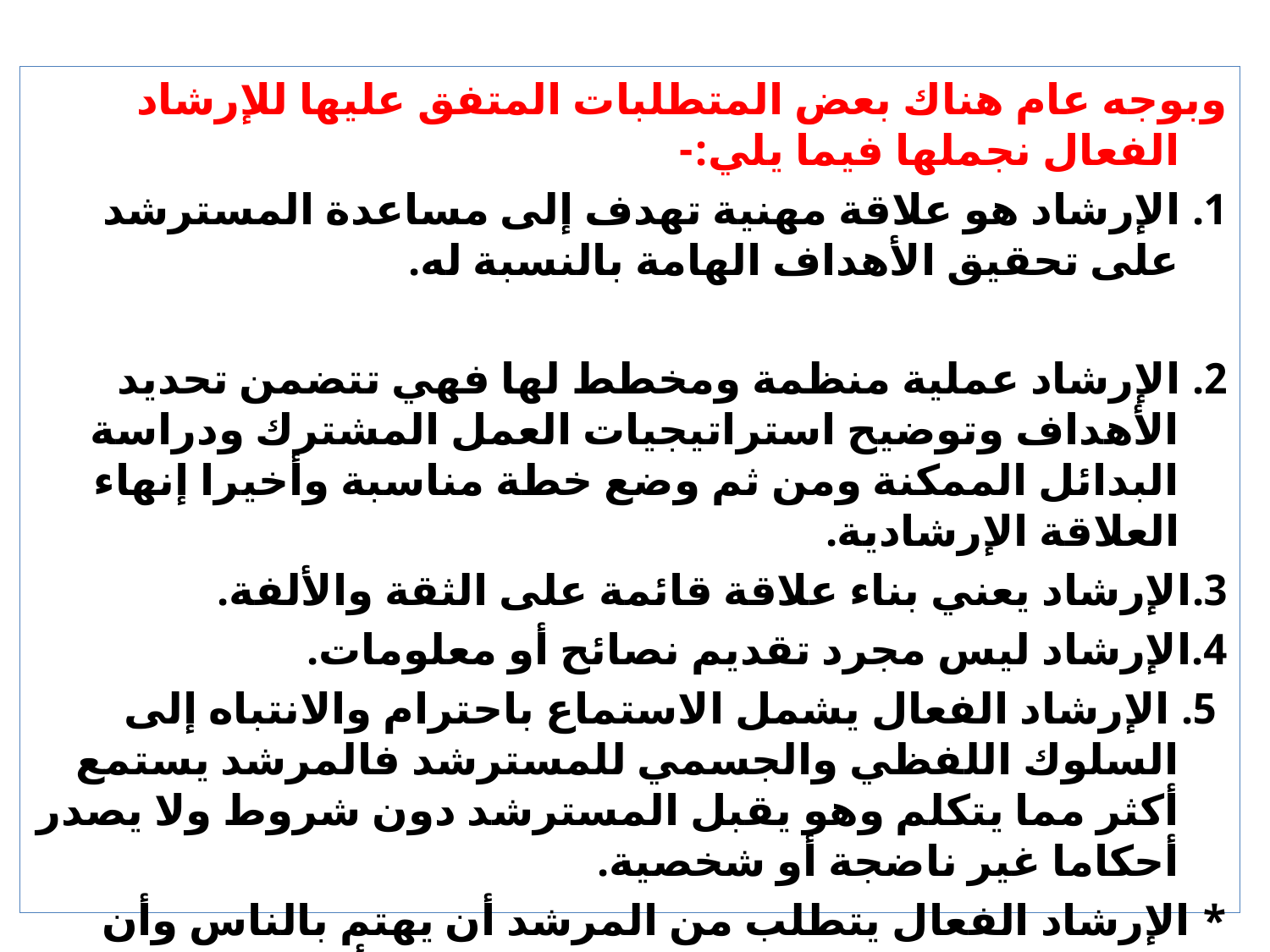

وبوجه عام هناك بعض المتطلبات المتفق عليها للإرشاد الفعال نجملها فيما يلي:-
1. الإرشاد هو علاقة مهنية تهدف إلى مساعدة المسترشد على تحقيق الأهداف الهامة بالنسبة له.

2. الإرشاد عملية منظمة ومخطط لها فهي تتضمن تحديد الأهداف وتوضيح استراتيجيات العمل المشترك ودراسة البدائل الممكنة ومن ثم وضع خطة مناسبة وأخيرا إنهاء العلاقة الإرشادية.
3.الإرشاد يعني بناء علاقة قائمة على الثقة والألفة.
4.الإرشاد ليس مجرد تقديم نصائح أو معلومات.
 5. الإرشاد الفعال يشمل الاستماع باحترام والانتباه إلى السلوك اللفظي والجسمي للمسترشد فالمرشد يستمع أكثر مما يتكلم وهو يقبل المسترشد دون شروط ولا يصدر أحكاما غير ناضجة أو شخصية.
* الإرشاد الفعال يتطلب من المرشد أن يهتم بالناس وأن يكون لديه رغبة حقيقية في مساعدتهم وأن يتعاطف معهم وأن يكون صادقا مع نفسه وأن يثق بالناس وبقدرتهم على مساعدة أنفسهم.